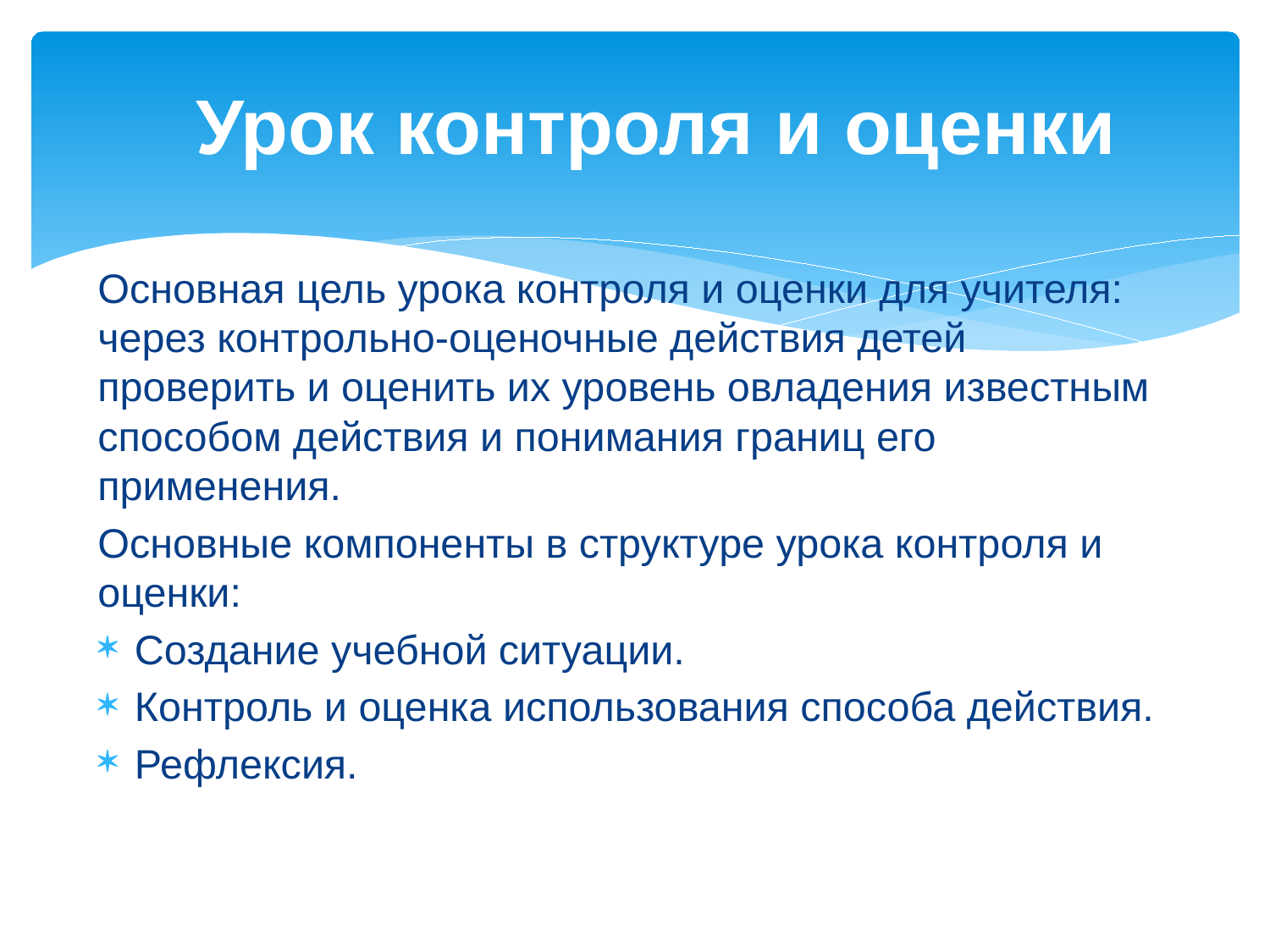

# Урок контроля и оценки
Основная цель урока контроля и оценки для учителя: через контрольно-оценочные действия детей проверить и оценить их уровень овладения известным способом действия и понимания границ его применения.
Основные компоненты в структуре урока контроля и оценки:
Создание учебной ситуации.
Контроль и оценка использования способа действия.
Рефлексия.